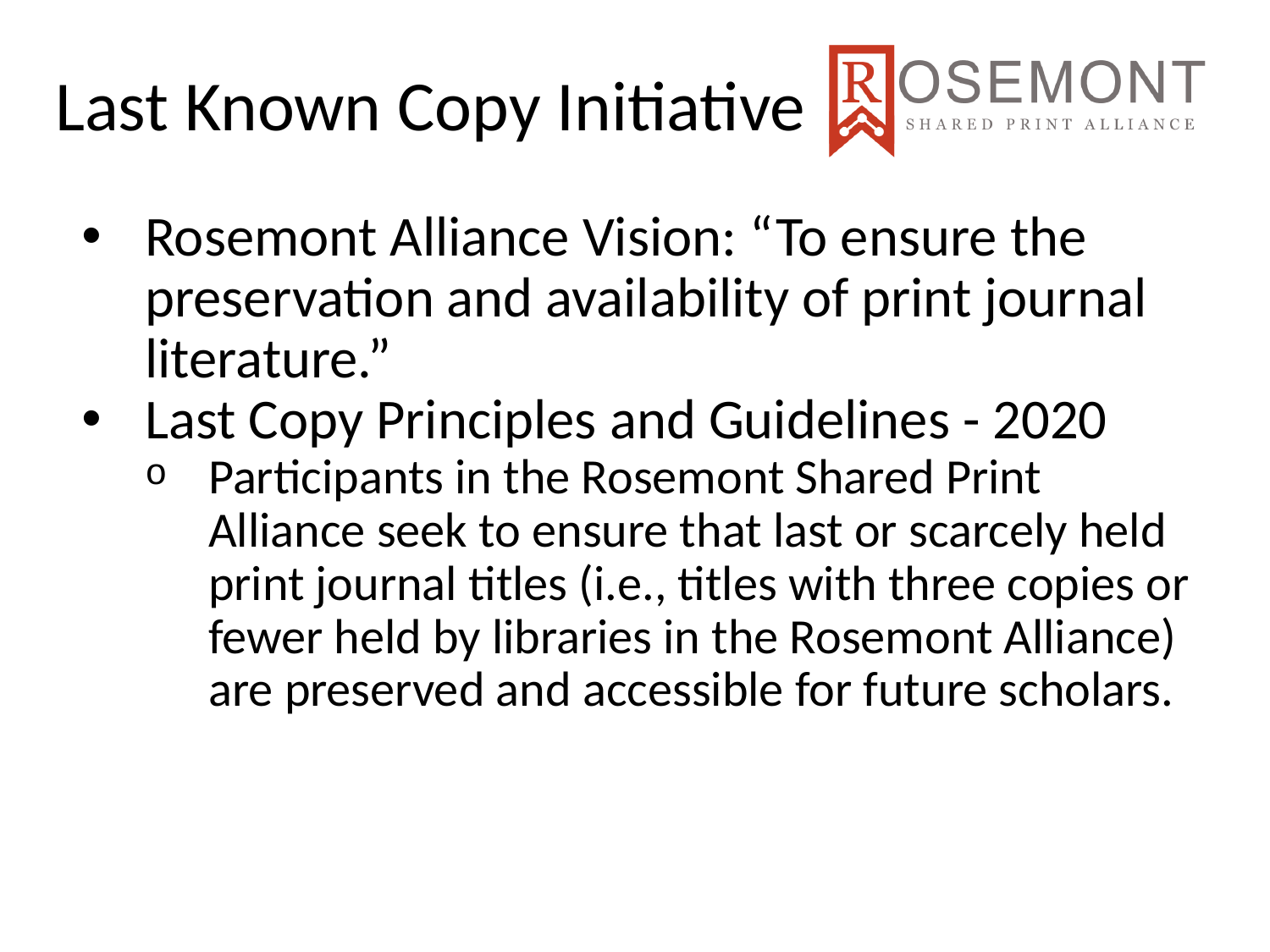

Last Known Copy Initiative
Rosemont Alliance Vision: “To ensure the preservation and availability of print journal literature.”
Last Copy Principles and Guidelines - 2020
Participants in the Rosemont Shared Print Alliance seek to ensure that last or scarcely held print journal titles (i.e., titles with three copies or fewer held by libraries in the Rosemont Alliance) are preserved and accessible for future scholars.